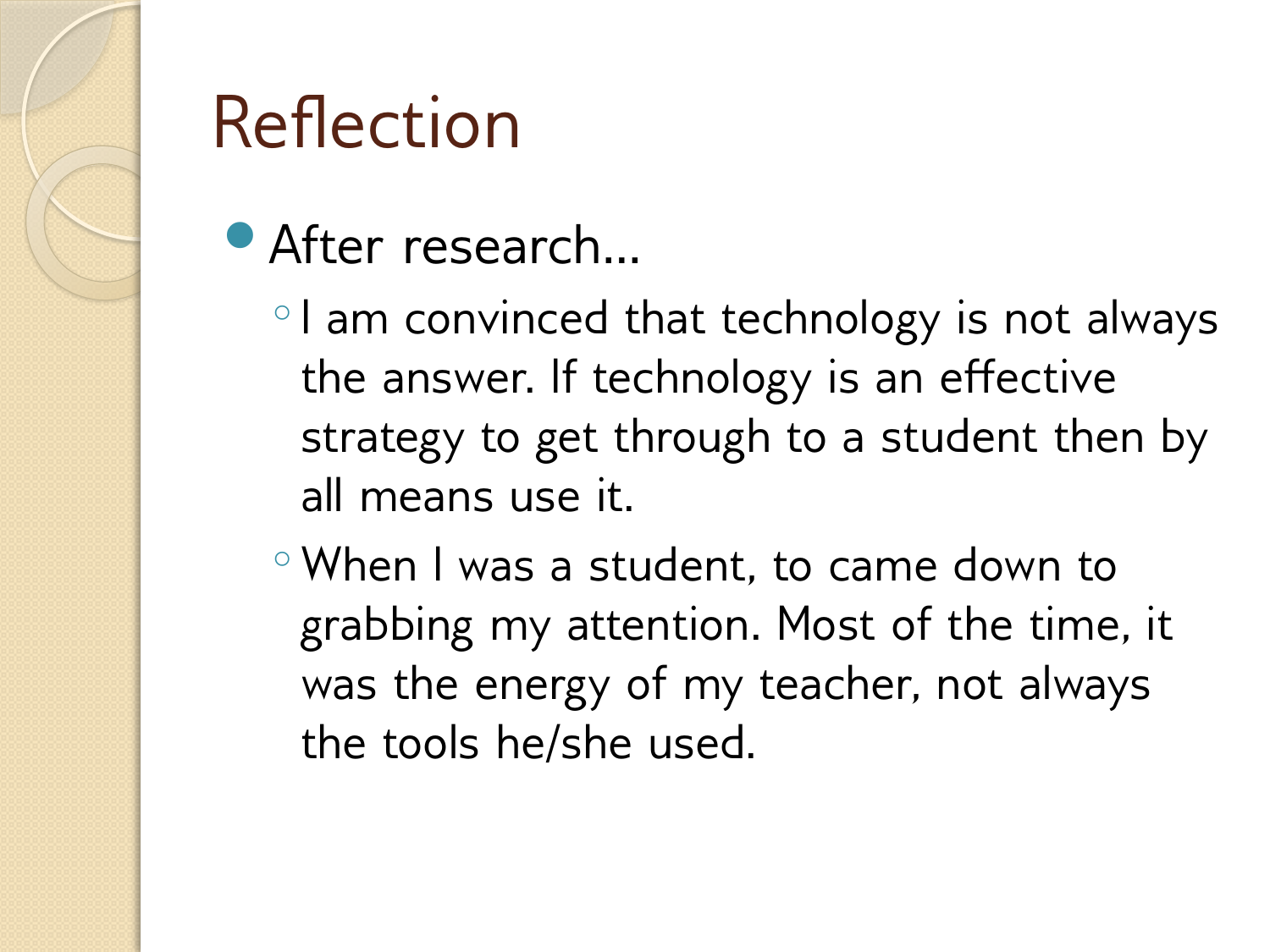

# Reflection
After research…
I am convinced that technology is not always the answer. If technology is an effective strategy to get through to a student then by all means use it.
When I was a student, to came down to grabbing my attention. Most of the time, it was the energy of my teacher, not always the tools he/she used.